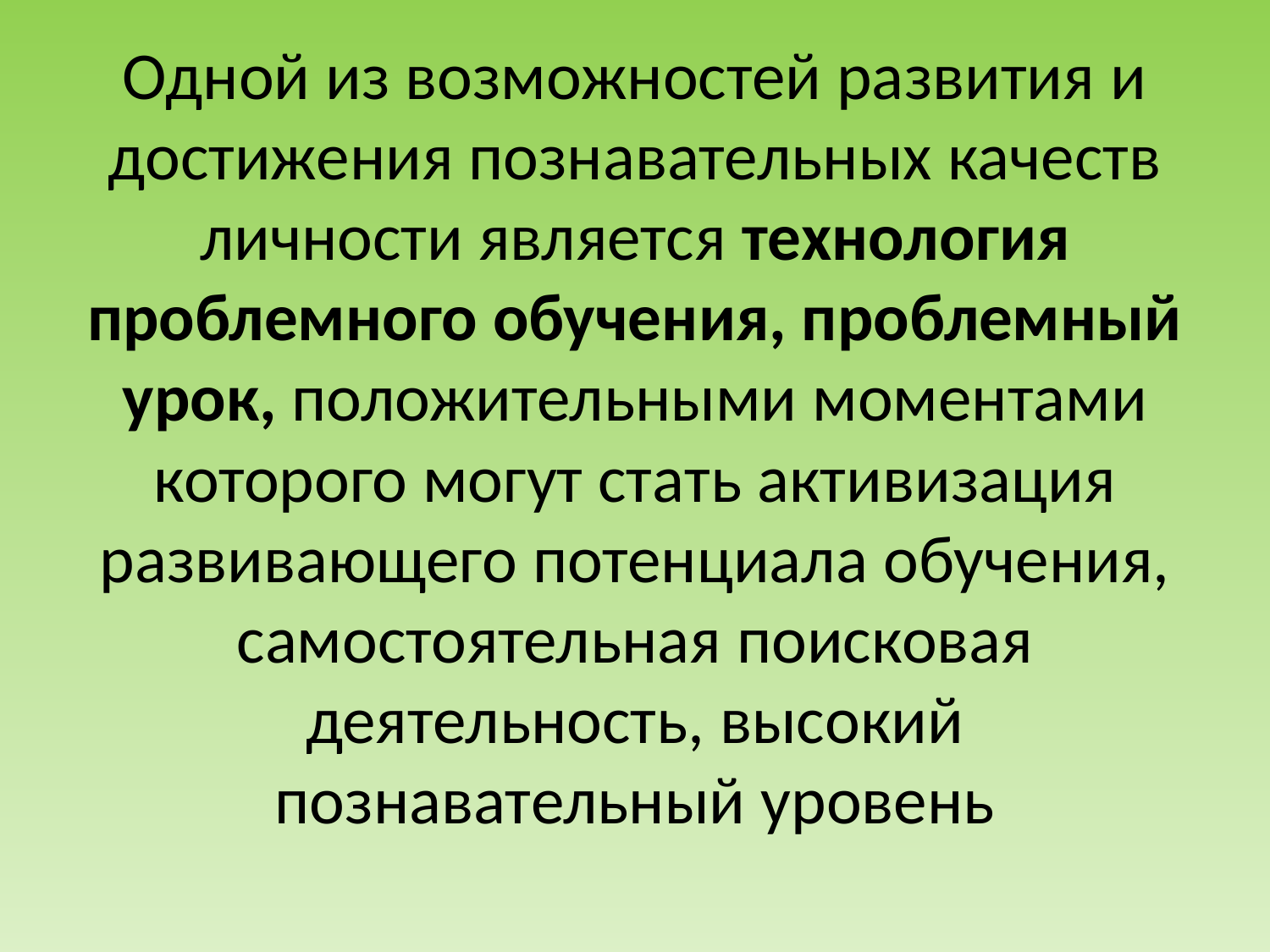

# Одной из возможностей развития и достижения познавательных качеств личности является технология проблемного обучения, проблемный урок, положительными моментами которого могут стать активизация развивающего потенциала обучения, самостоятельная поисковая деятельность, высокий познавательный уровень